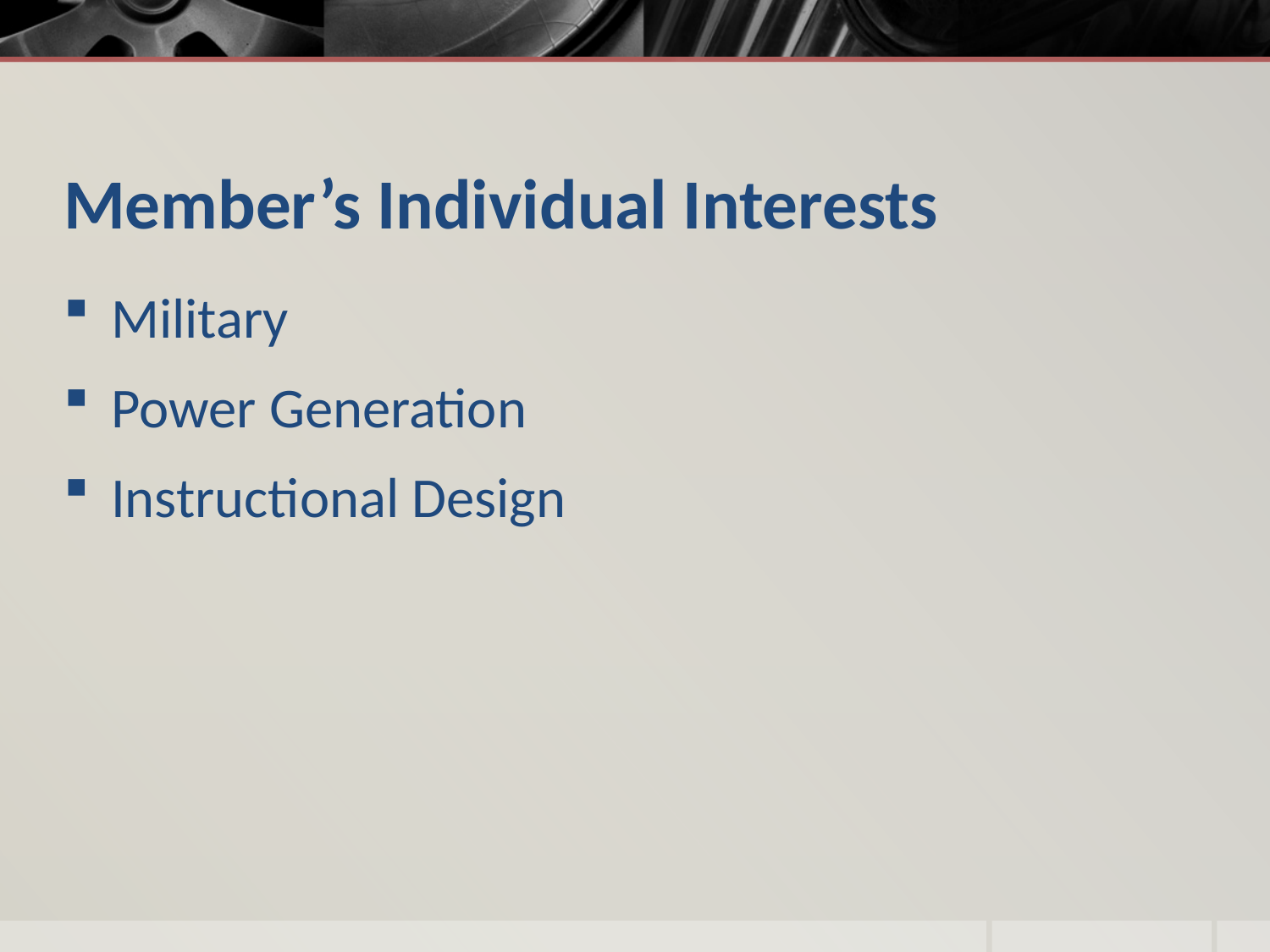

# Member’s Individual Interests
Military
Power Generation
Instructional Design